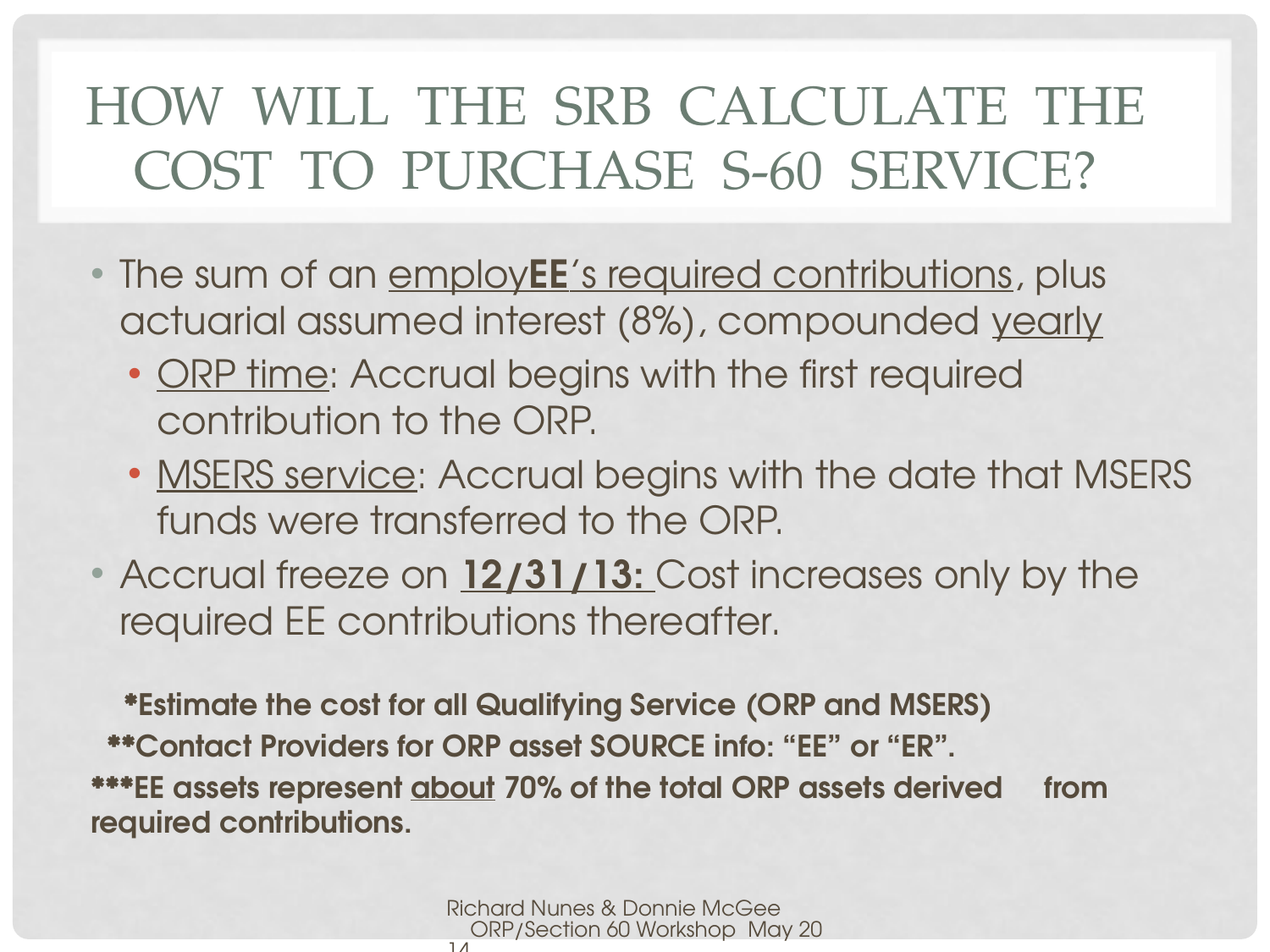

# How  will  the  SRB  calculate  the cost  to  purchase  S-60  Service?
The sum of an employEE’s required contributions, plus actuarial assumed interest (8%), compounded yearly
ORP time: Accrual begins with the first required contribution to the ORP.
MSERS service: Accrual begins with the date that MSERS funds were transferred to the ORP.
Accrual freeze on 12/31/13: Cost increases only by the required EE contributions thereafter.

    *Estimate the cost for all Qualifying Service (ORP and MSERS)
  **Contact Providers for ORP asset SOURCE info: “EE” or “ER”.
***EE assets represent about 70% of the total ORP assets derived     from required contributions.

Richard Nunes & Donnie McGee           ORP/Section 60 Workshop  May 2014